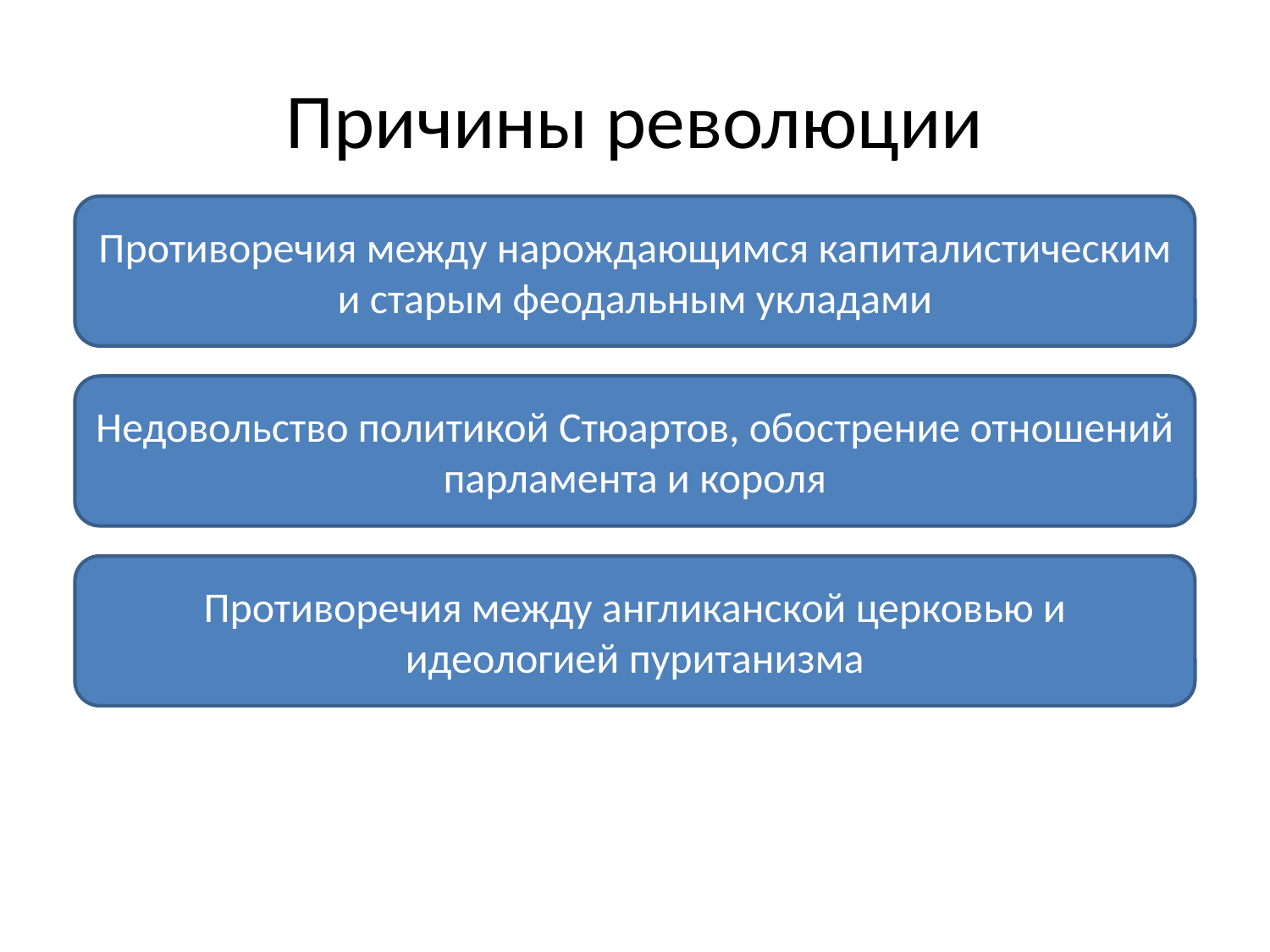

# Причины революции
Противоречия между нарождающимся капиталистическим и старым феодальным укладами

Недовольство политикой Стюартов, обострение отношений парламента и короля
Противоречия между англиканской церковью и идеологией пуританизма